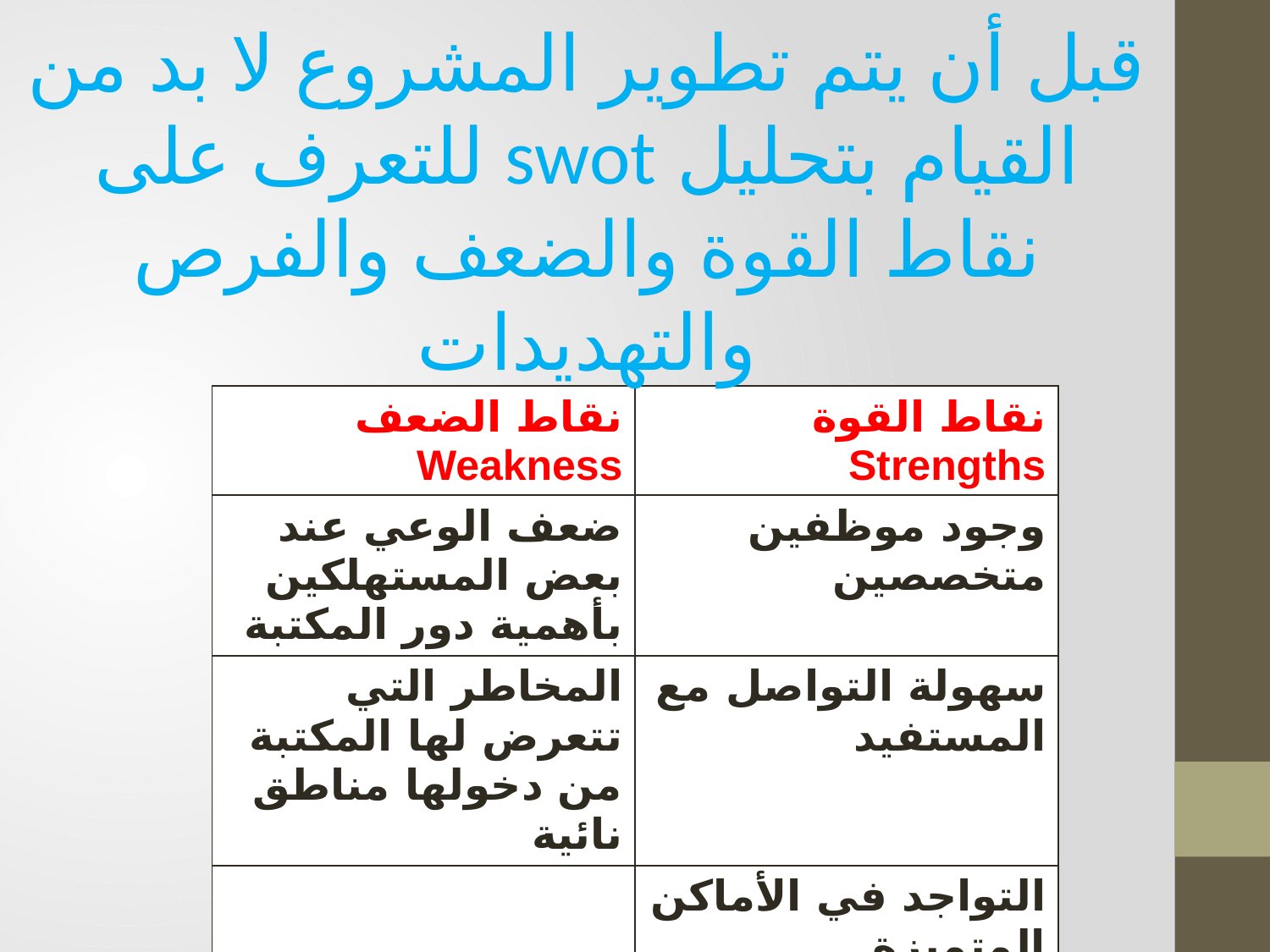

قبل أن يتم تطوير المشروع لا بد من القيام بتحليل swot للتعرف على نقاط القوة والضعف والفرص والتهديدات
| نقاط الضعف Weakness | نقاط القوة Strengths |
| --- | --- |
| ضعف الوعي عند بعض المستهلكين بأهمية دور المكتبة | وجود موظفين متخصصين |
| المخاطر التي تتعرض لها المكتبة من دخولها مناطق نائية | سهولة التواصل مع المستفيد |
|  | التواجد في الأماكن المتميزة |
|  |  |